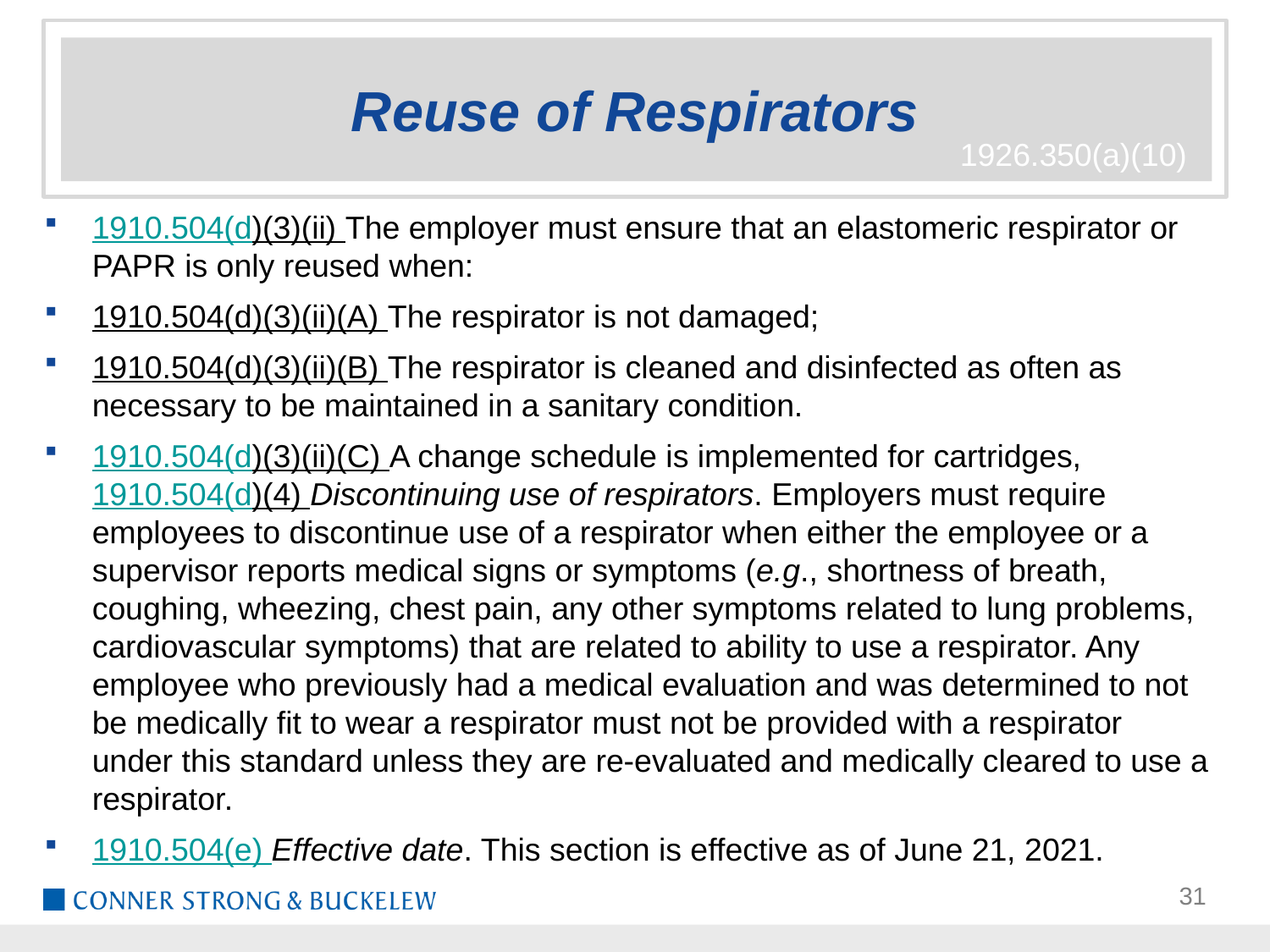

# Reuse of Respirators
1926.350(a)(10)
1910.504(d)(3)(ii) The employer must ensure that an elastomeric respirator or PAPR is only reused when:
1910.504(d)(3)(ii)(A) The respirator is not damaged;
1910.504(d)(3)(ii)(B) The respirator is cleaned and disinfected as often as necessary to be maintained in a sanitary condition.
1910.504(d)(3)(ii)(C) A change schedule is implemented for cartridges, 1910.504(d)(4) Discontinuing use of respirators. Employers must require employees to discontinue use of a respirator when either the employee or a supervisor reports medical signs or symptoms (e.g., shortness of breath, coughing, wheezing, chest pain, any other symptoms related to lung problems, cardiovascular symptoms) that are related to ability to use a respirator. Any employee who previously had a medical evaluation and was determined to not be medically fit to wear a respirator must not be provided with a respirator under this standard unless they are re-evaluated and medically cleared to use a respirator.
1910.504(e) Effective date. This section is effective as of June 21, 2021.